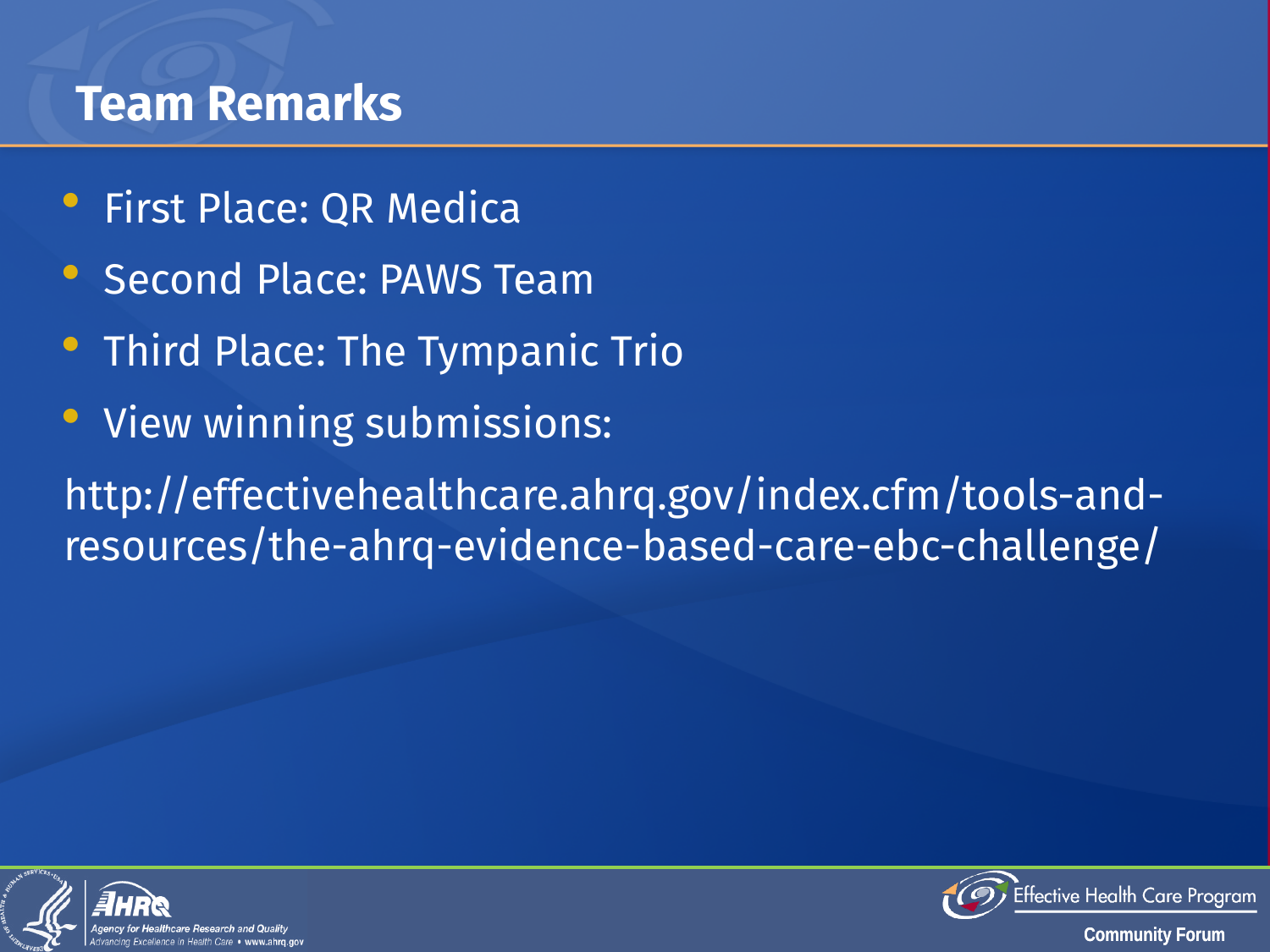

# Team Remarks
First Place: QR Medica
Second Place: PAWS Team
Third Place: The Tympanic Trio
View winning submissions:
http://effectivehealthcare.ahrq.gov/index.cfm/tools-and-resources/the-ahrq-evidence-based-care-ebc-challenge/